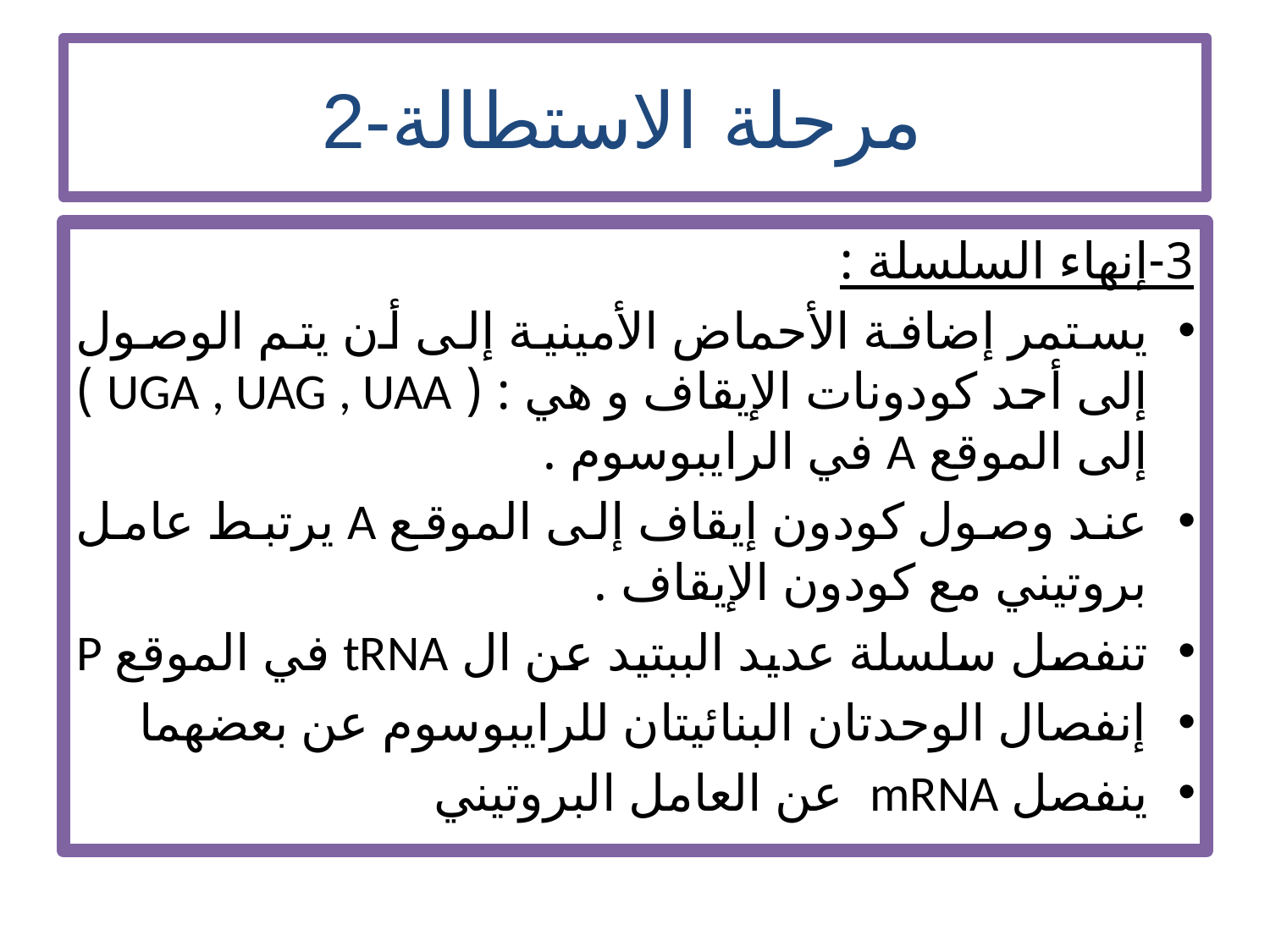

# 2-مرحلة الاستطالة
3-إنهاء السلسلة :
يستمر إضافة الأحماض الأمينية إلى أن يتم الوصول إلى أحد كودونات الإيقاف و هي : ( UGA , UAG , UAA ) إلى الموقع A في الرايبوسوم .
عند وصول كودون إيقاف إلى الموقع A يرتبط عامل بروتيني مع كودون الإيقاف .
تنفصل سلسلة عديد الببتيد عن ال tRNA في الموقع P
إنفصال الوحدتان البنائيتان للرايبوسوم عن بعضهما
ينفصل mRNA  عن العامل البروتيني